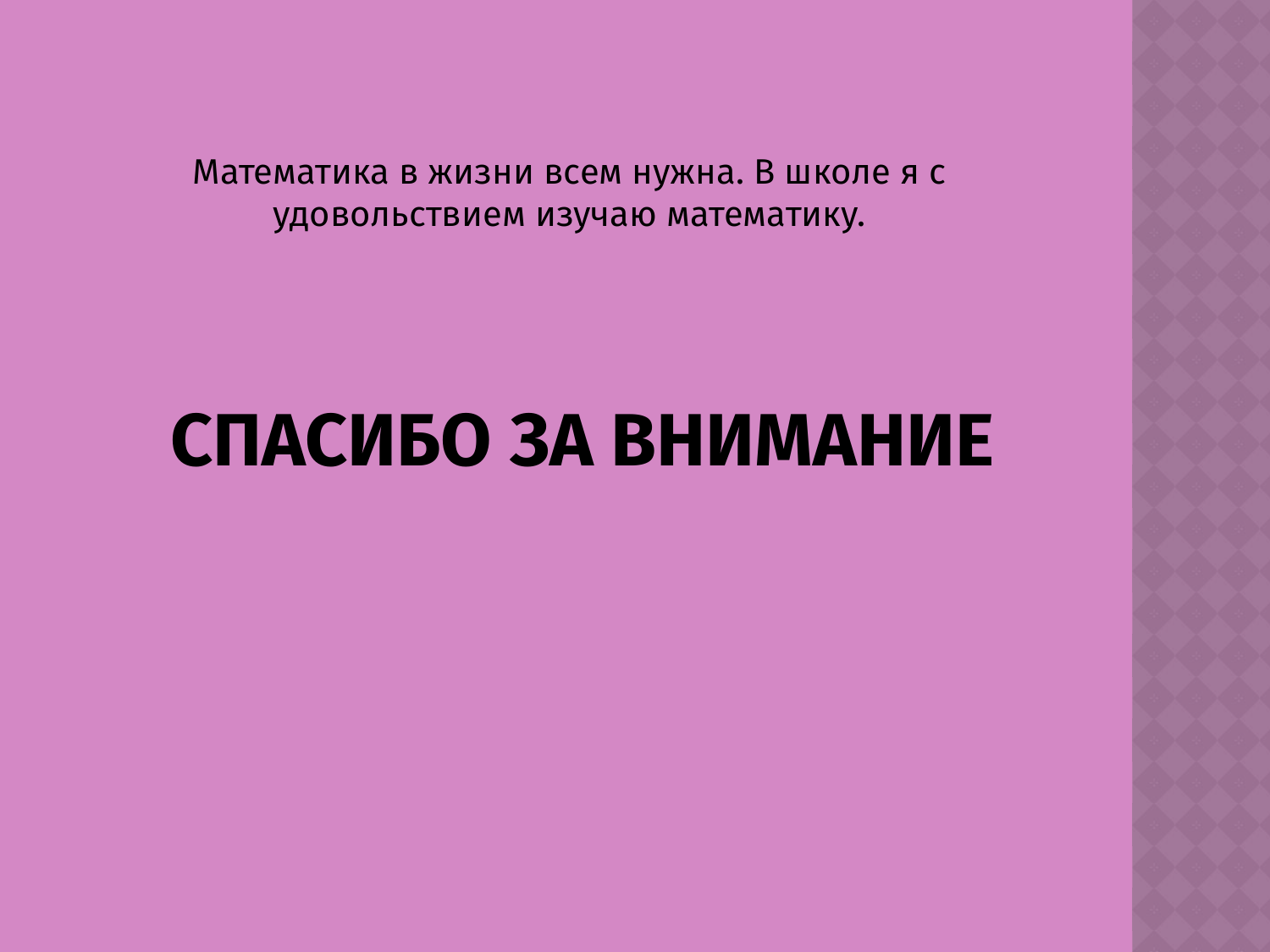

Математика в жизни всем нужна. В школе я с удовольствием изучаю математику.
# Спасибо за внимание